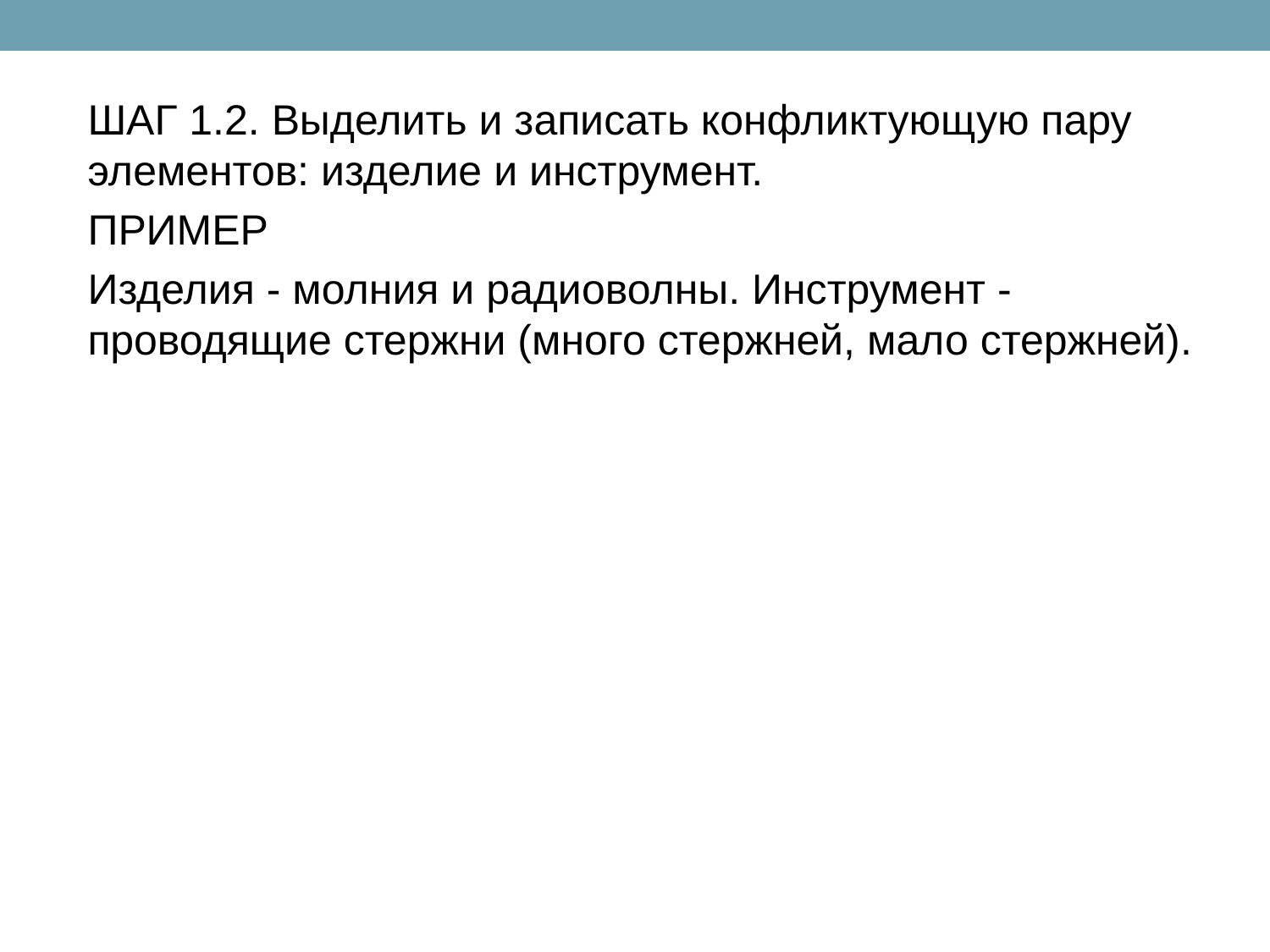

ШАГ 1.2. Выделить и записать конфликтующую пару элементов: изделие и инструмент.
ПРИМЕР
Изделия - молния и радиоволны. Инструмент - проводящие стержни (много стержней, мало стержней).